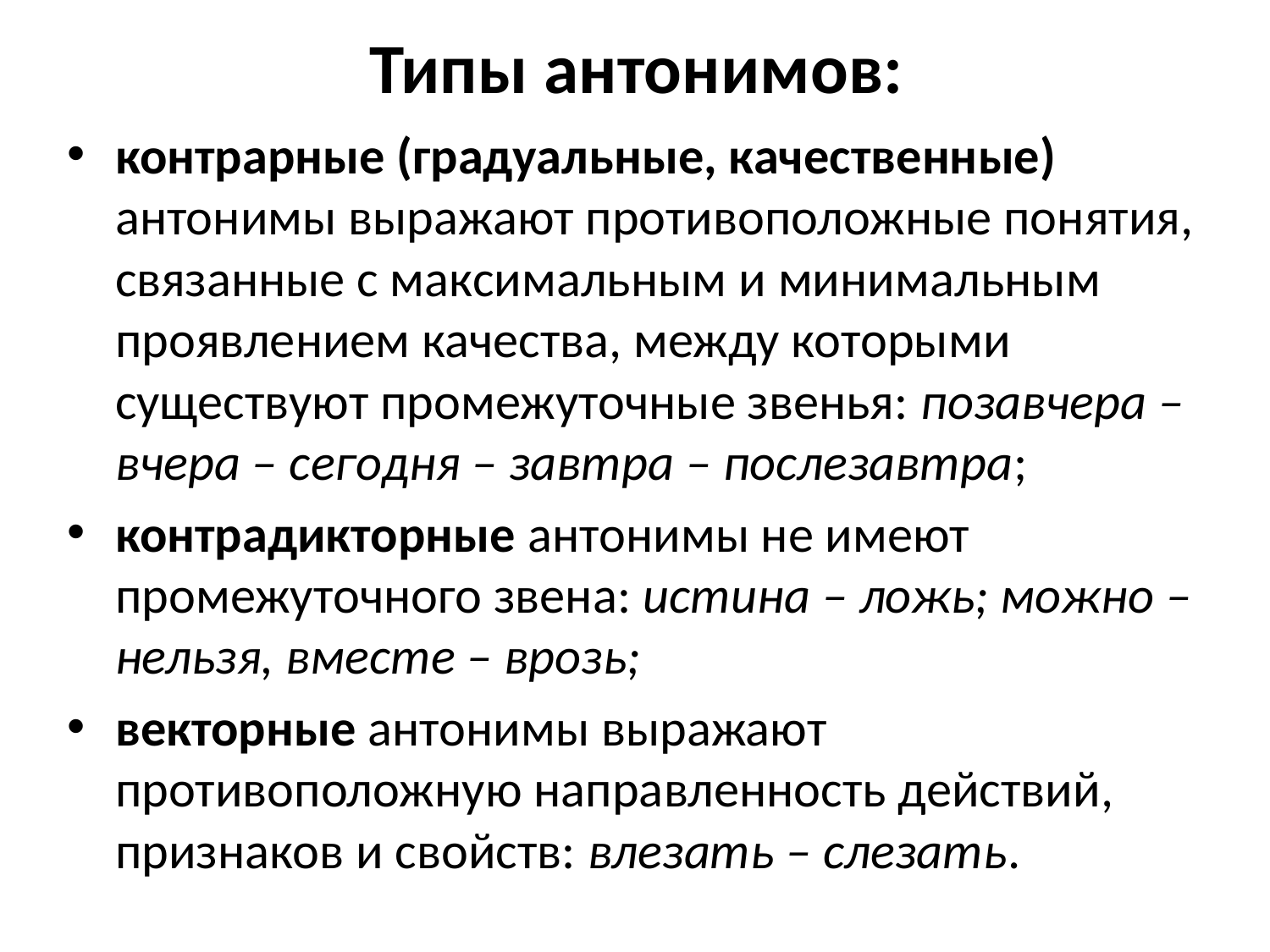

# Типы антонимов:
контрарные (градуальные, качественные) антонимы выражают противоположные понятия, связанные с максимальным и минимальным проявлением качества, между которыми существуют промежуточные звенья: позавчера – вчера – сегодня – завтра – послезавтра;
контрадикторные антонимы не имеют промежуточного звена: истина – ложь; можно – нельзя, вместе – врозь;
векторные антонимы выражают противоположную направленность действий, признаков и свойств: влезать – слезать.